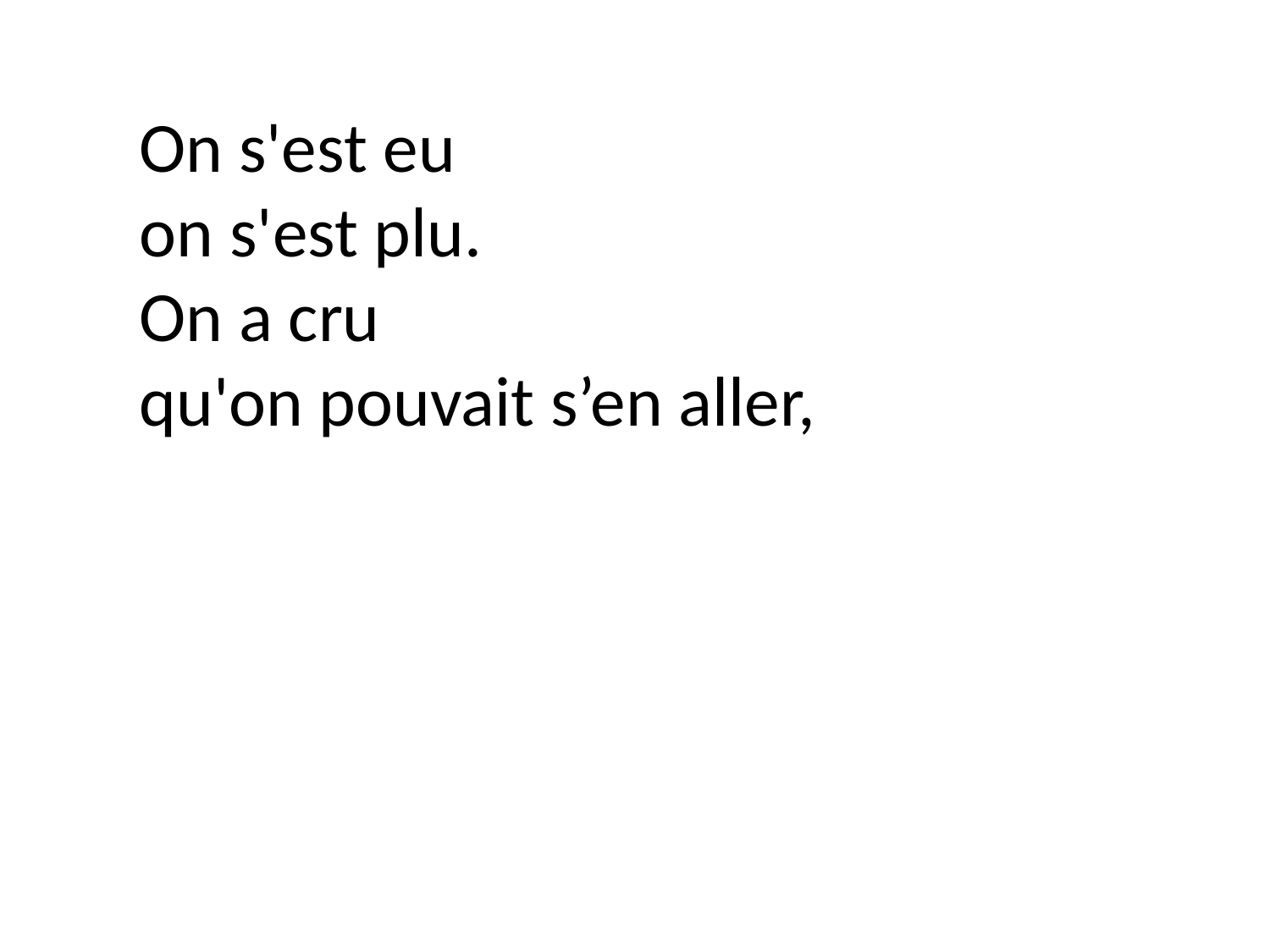

On s'est eu
on s'est plu.
On a cru
qu'on pouvait s’en aller,